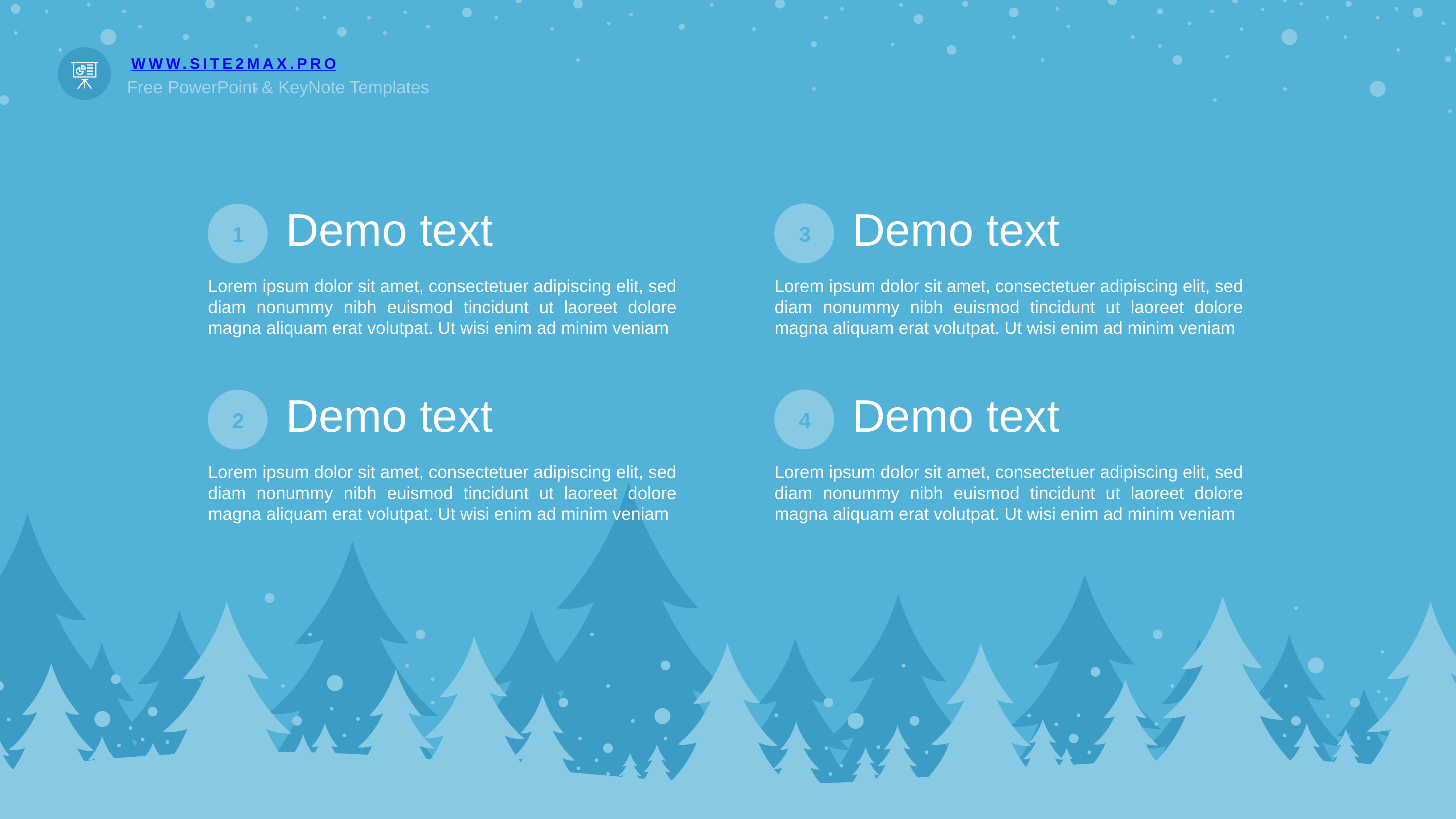

Demo text

3
Lorem ipsum dolor sit amet, consectetuer adipiscing elit, sed diam nonummy nibh euismod tincidunt ut laoreet dolore magna aliquam erat volutpat. Ut wisi enim ad minim veniam
Demo text

1
Lorem ipsum dolor sit amet, consectetuer adipiscing elit, sed diam nonummy nibh euismod tincidunt ut laoreet dolore magna aliquam erat volutpat. Ut wisi enim ad minim veniam
Demo text

4
Lorem ipsum dolor sit amet, consectetuer adipiscing elit, sed diam nonummy nibh euismod tincidunt ut laoreet dolore magna aliquam erat volutpat. Ut wisi enim ad minim veniam
Demo text

2
Lorem ipsum dolor sit amet, consectetuer adipiscing elit, sed diam nonummy nibh euismod tincidunt ut laoreet dolore magna aliquam erat volutpat. Ut wisi enim ad minim veniam